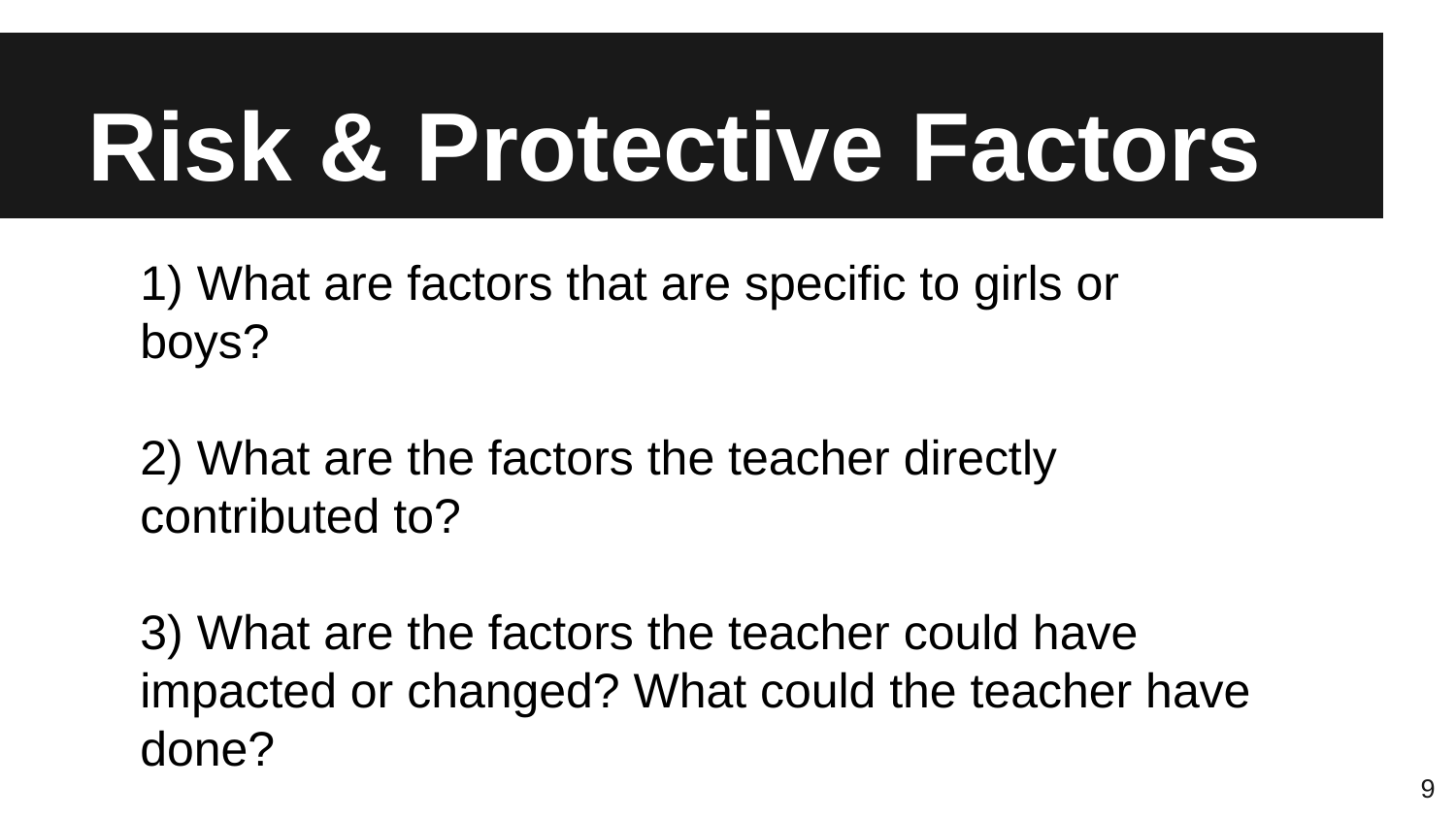

# Risk & Protective Factors
1) What are factors that are specific to girls or boys?
2) What are the factors the teacher directly contributed to?
3) What are the factors the teacher could have impacted or changed? What could the teacher have done?

9